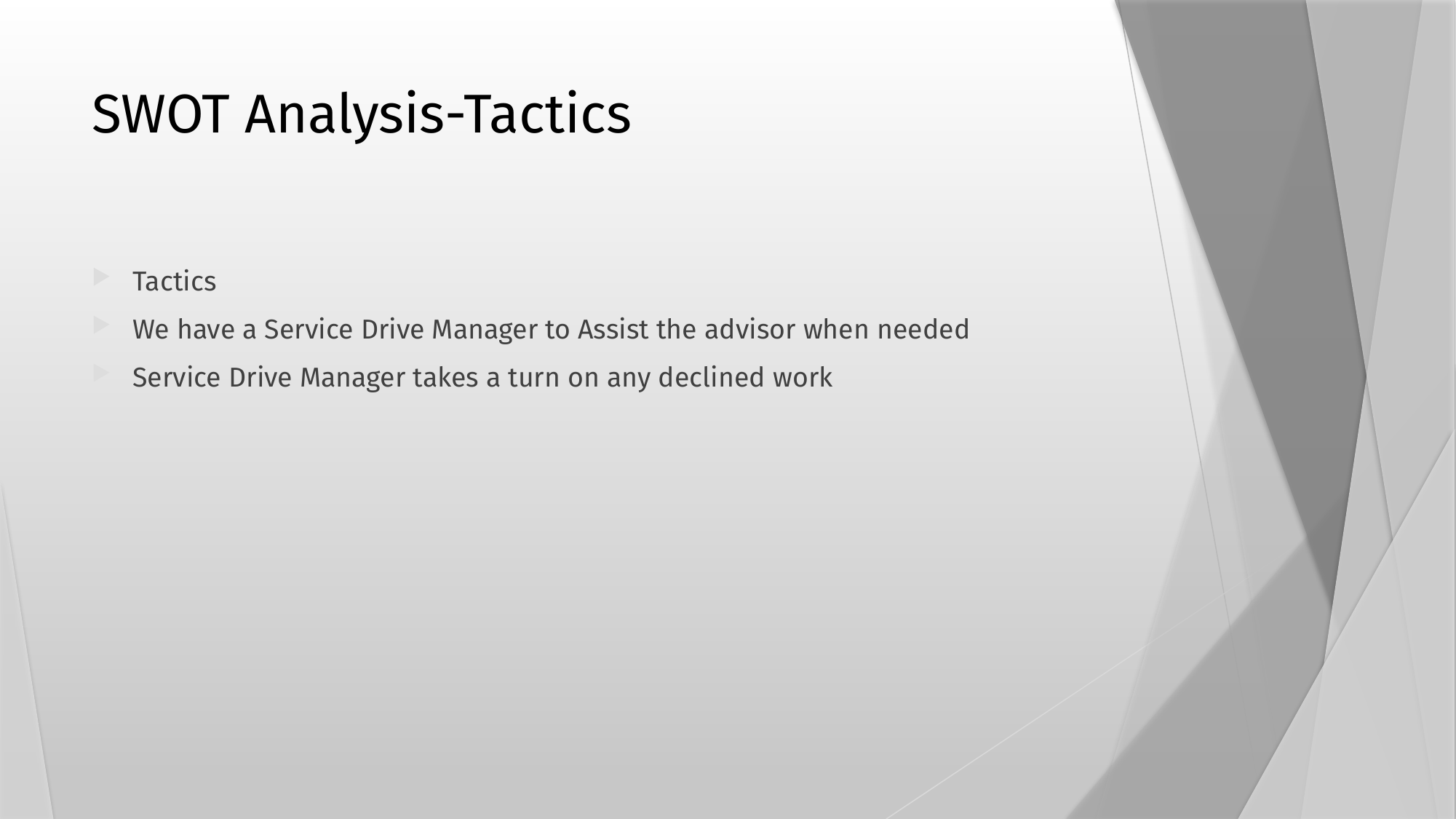

# SWOT Analysis-Tactics
Tactics
We have a Service Drive Manager to Assist the advisor when needed
Service Drive Manager takes a turn on any declined work